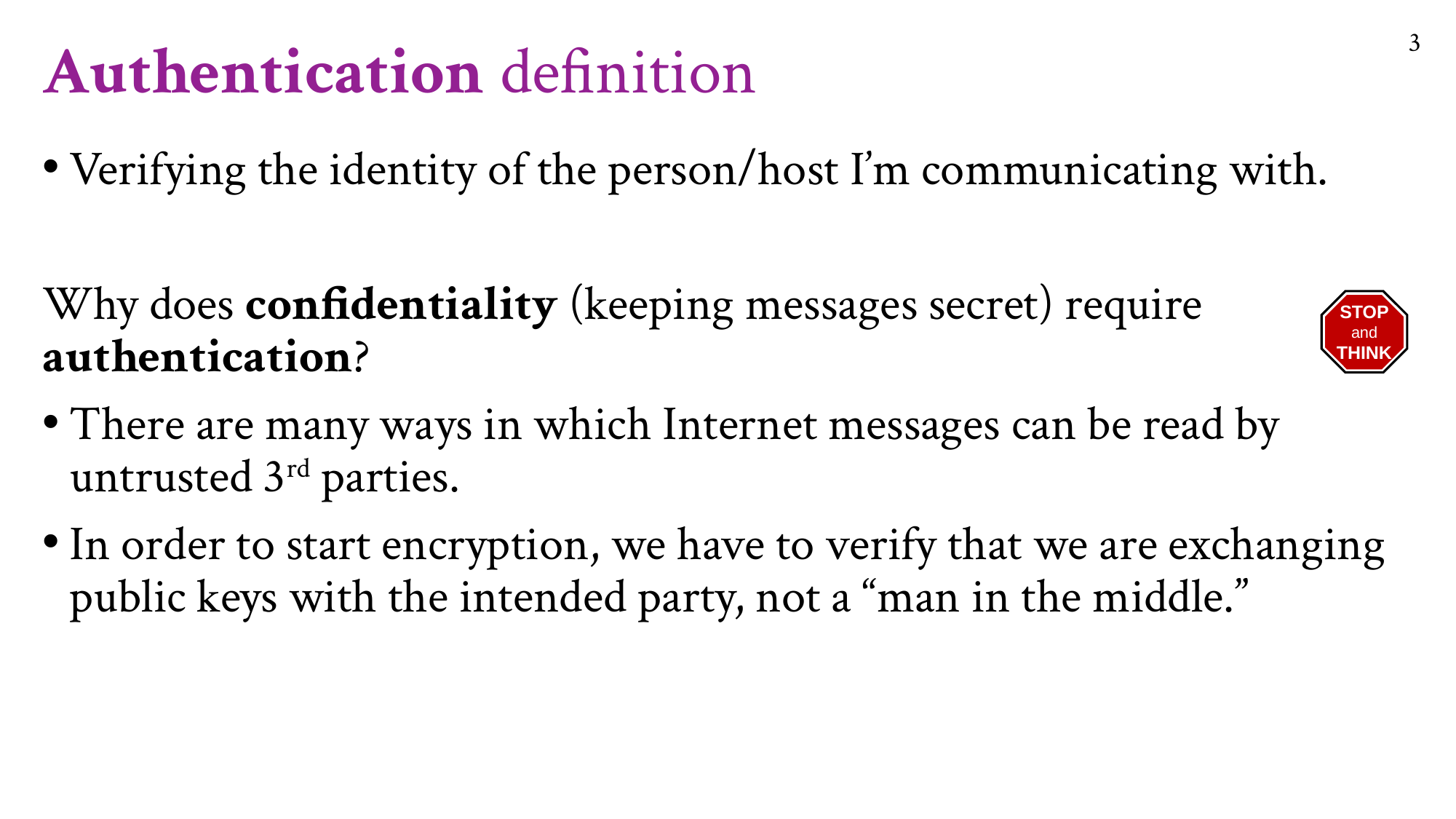

# Authentication definition
Verifying the identity of the person/host I’m communicating with.

Why does confidentiality (keeping messages secret) require authentication?
There are many ways in which Internet messages can be read by untrusted 3rd parties.
In order to start encryption, we have to verify that we are exchanging public keys with the intended party, not a “man in the middle.”

STOP
and
THINK